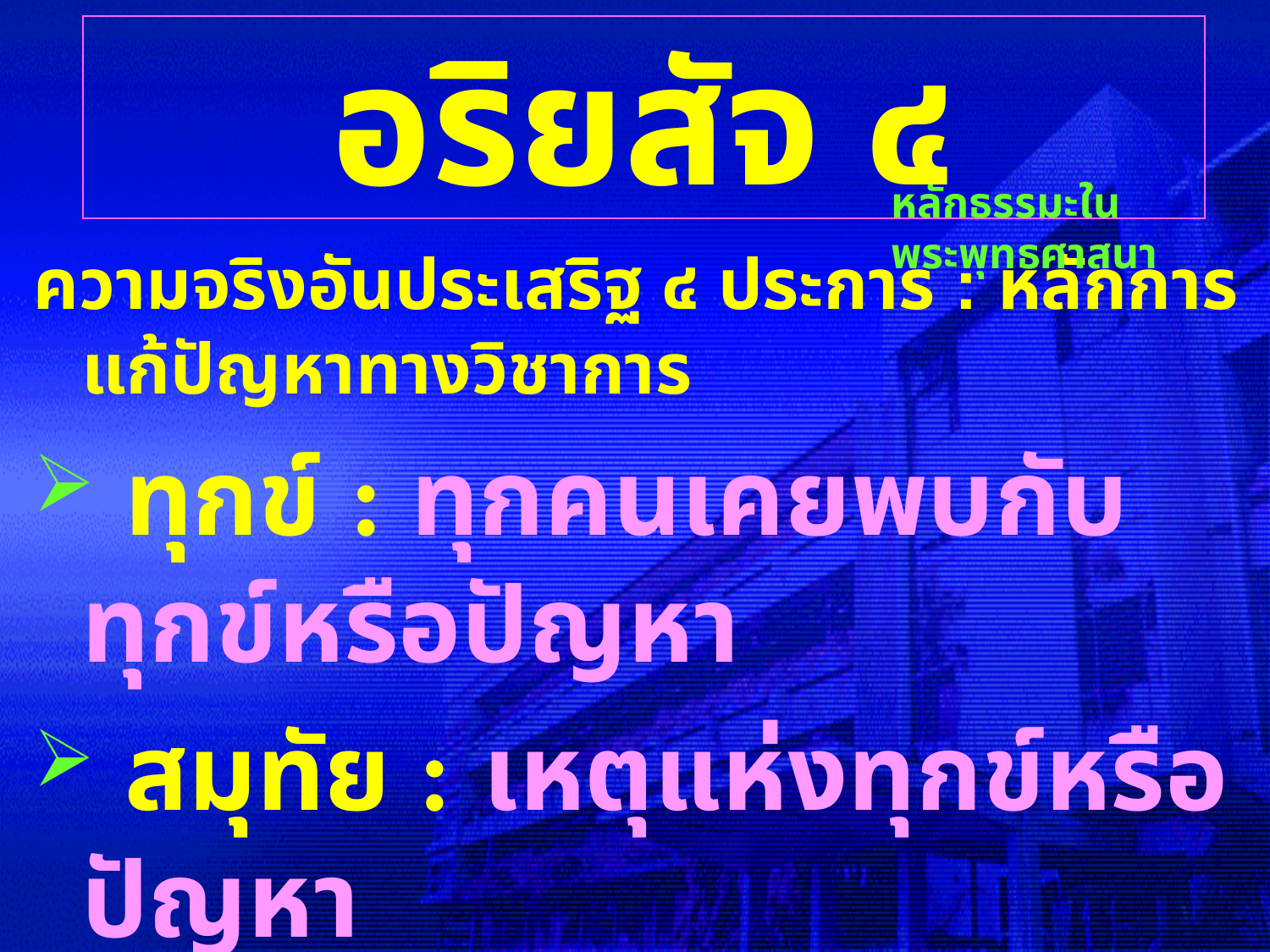

# อริยสัจ ๔
หลักธรรมะในพระพุทธศาสนา
ความจริงอันประเสริฐ ๔ ประการ : หลักการแก้ปัญหาทางวิชาการ
 ทุกข์ : ทุกคนเคยพบกับทุกข์หรือปัญหา
 สมุทัย : เหตุแห่งทุกข์หรือปัญหา
 นิโรธ : ความจริงว่าด้วยการดับทุกข์
 มรรค : ข้อปฏิบัติให้ถึงการดับทุกข์(หมดปัญหา)